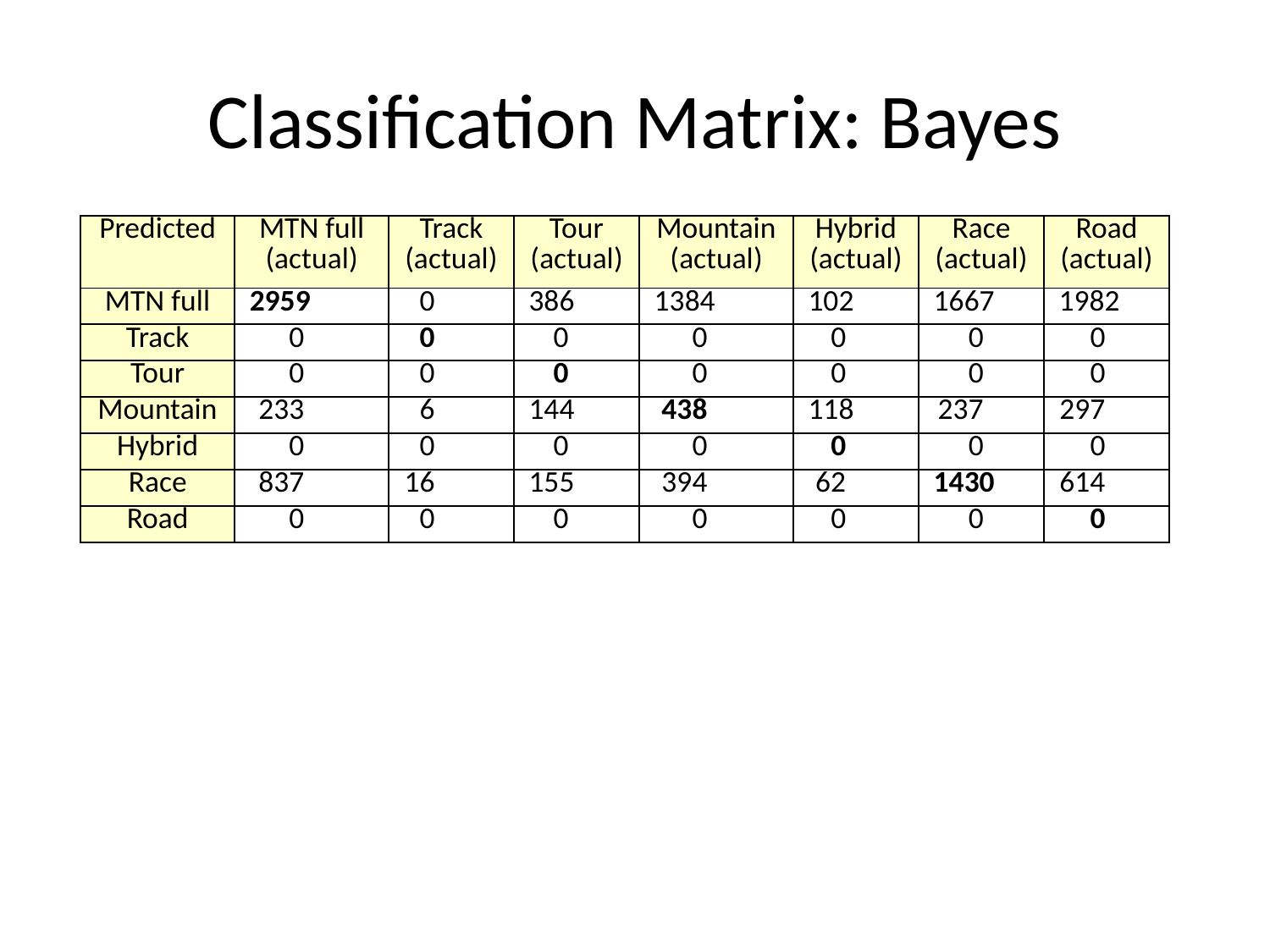

# Classification Matrix: Bayes
| Predicted | MTN full (actual) | Track (actual) | Tour (actual) | Mountain (actual) | Hybrid (actual) | Race (actual) | Road (actual) |
| --- | --- | --- | --- | --- | --- | --- | --- |
| MTN full | 2959 | 0 | 386 | 1384 | 102 | 1667 | 1982 |
| Track | 0 | 0 | 0 | 0 | 0 | 0 | 0 |
| Tour | 0 | 0 | 0 | 0 | 0 | 0 | 0 |
| Mountain | 233 | 6 | 144 | 438 | 118 | 237 | 297 |
| Hybrid | 0 | 0 | 0 | 0 | 0 | 0 | 0 |
| Race | 837 | 16 | 155 | 394 | 62 | 1430 | 614 |
| Road | 0 | 0 | 0 | 0 | 0 | 0 | 0 |